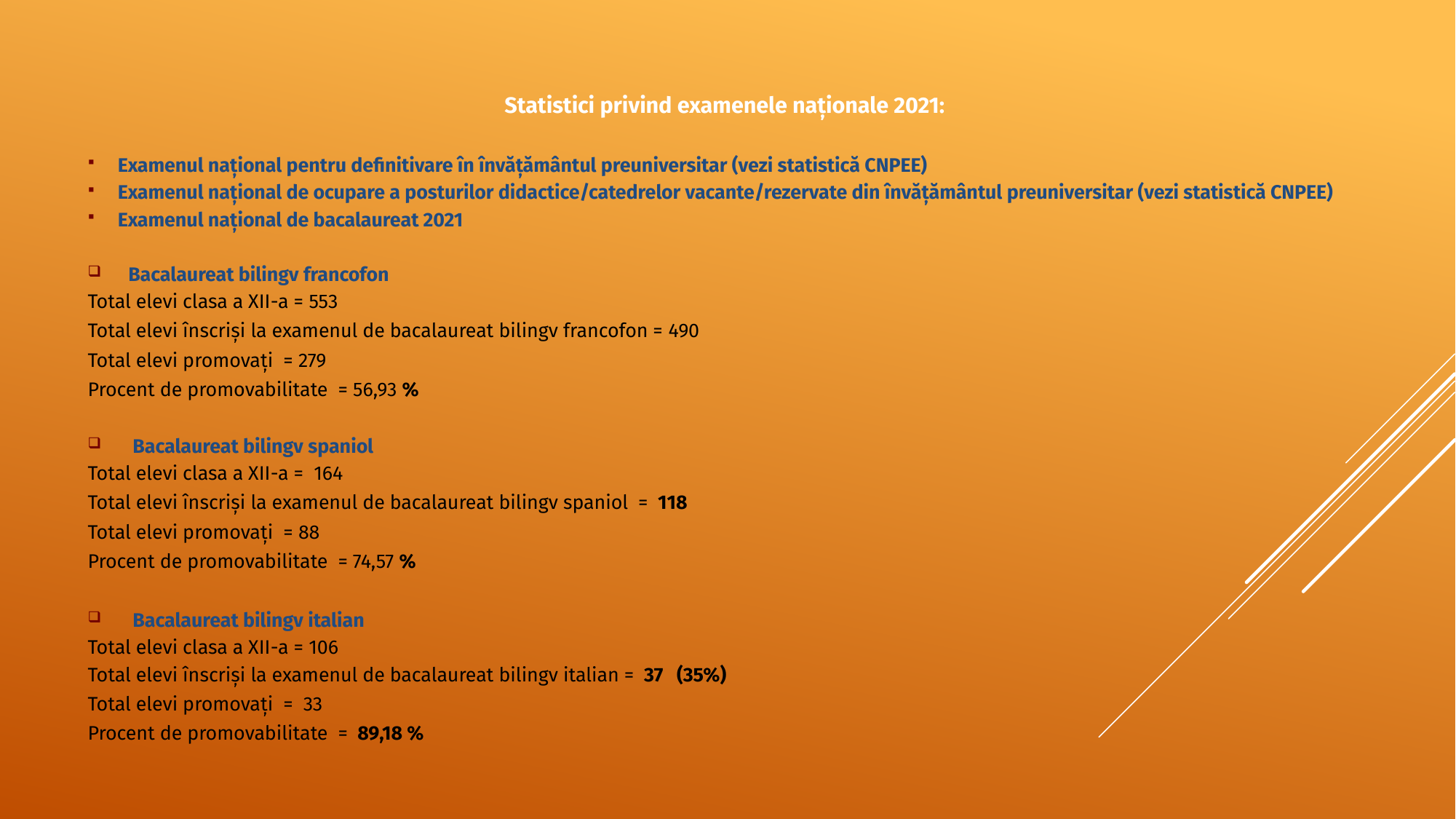

Statistici privind examenele naționale 2021:

Examenul național pentru definitivare în învățământul preuniversitar (vezi statistică CNPEE)
Examenul național de ocupare a posturilor didactice/catedrelor vacante/rezervate din învățământul preuniversitar (vezi statistică CNPEE)
Examenul național de bacalaureat 2021

  Bacalaureat bilingv francofon
Total elevi clasa a XII-a = 553
Total elevi înscriși la examenul de bacalaureat bilingv francofon = 490
Total elevi promovați  = 279
Procent de promovabilitate  = 56,93 %

   Bacalaureat bilingv spaniol
Total elevi clasa a XII-a =  164
Total elevi înscriși la examenul de bacalaureat bilingv spaniol  =  118
Total elevi promovați  = 88
Procent de promovabilitate  = 74,57 %

   Bacalaureat bilingv italian
Total elevi clasa a XII-a = 106
Total elevi înscriși la examenul de bacalaureat bilingv italian =  37   (35%)
Total elevi promovați  =  33
Procent de promovabilitate  =  89,18 %